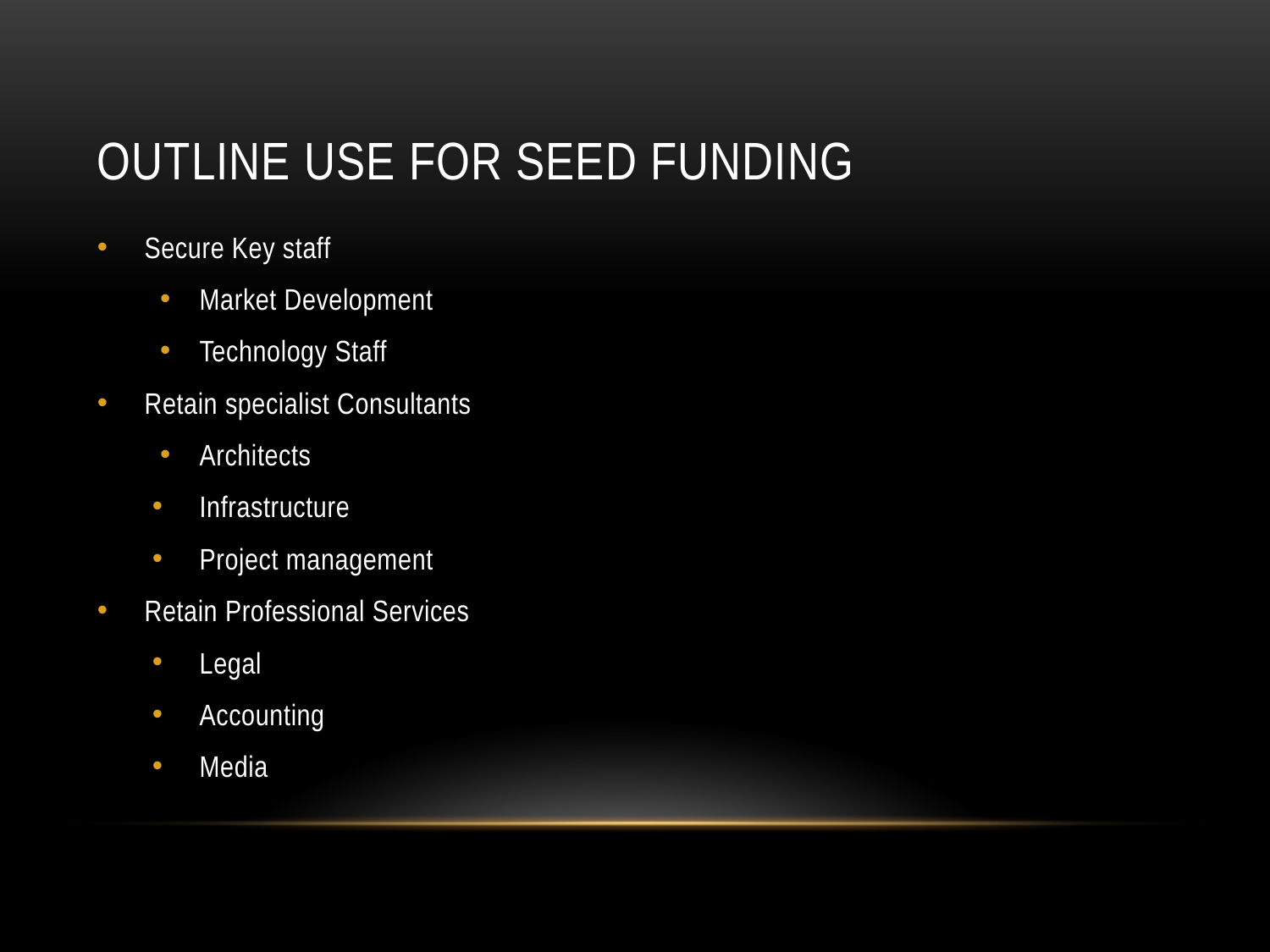

# Outline use For Seed Funding
Secure Key staff
Market Development
Technology Staff
Retain specialist Consultants
Architects
Infrastructure
Project management
Retain Professional Services
Legal
Accounting
Media